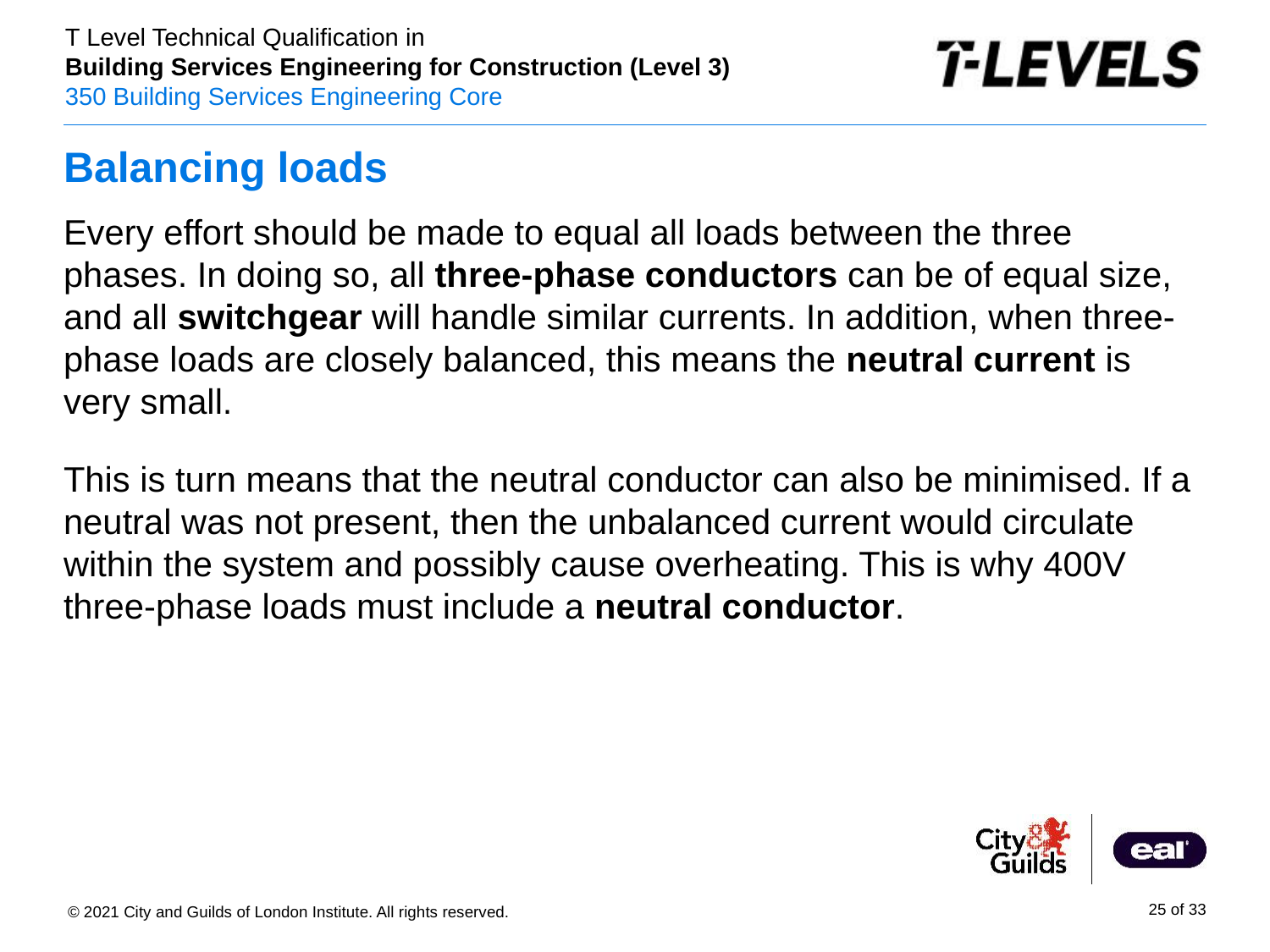

# Balancing loads
Every effort should be made to equal all loads between the three phases. In doing so, all three-phase conductors can be of equal size, and all switchgear will handle similar currents. In addition, when three-phase loads are closely balanced, this means the neutral current is very small.
This is turn means that the neutral conductor can also be minimised. If a neutral was not present, then the unbalanced current would circulate within the system and possibly cause overheating. This is why 400V three-phase loads must include a neutral conductor.